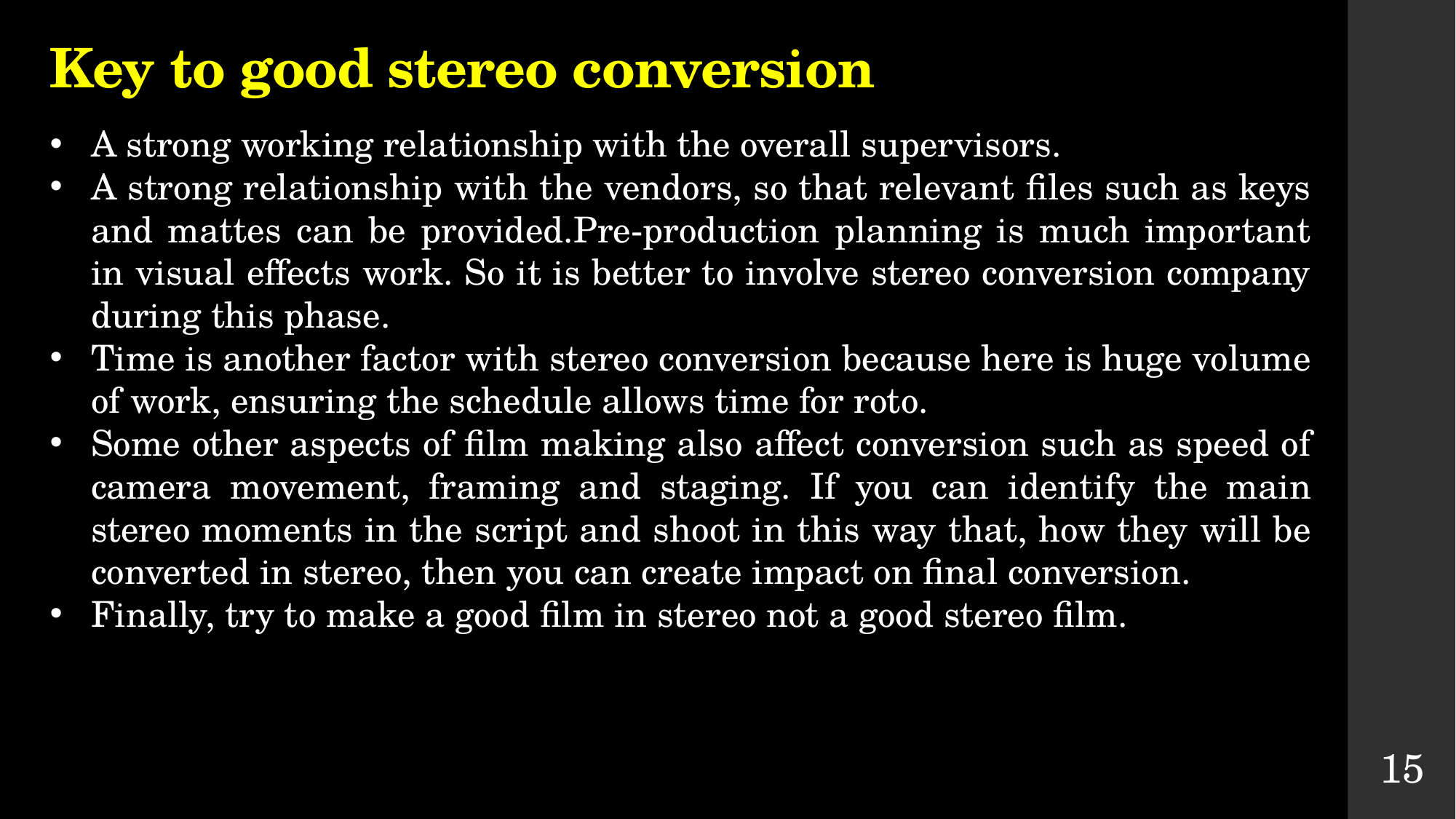

# Key to good stereo conversion
A strong working relationship with the overall supervisors.
A strong relationship with the vendors, so that relevant files such as keys and mattes can be provided.Pre-production planning is much important in visual effects work. So it is better to involve stereo conversion company during this phase.
Time is another factor with stereo conversion because here is huge volume of work, ensuring the schedule allows time for roto.
Some other aspects of film making also affect conversion such as speed of camera movement, framing and staging. If you can identify the main stereo moments in the script and shoot in this way that, how they will be converted in stereo, then you can create impact on final conversion.
Finally, try to make a good film in stereo not a good stereo film.
15